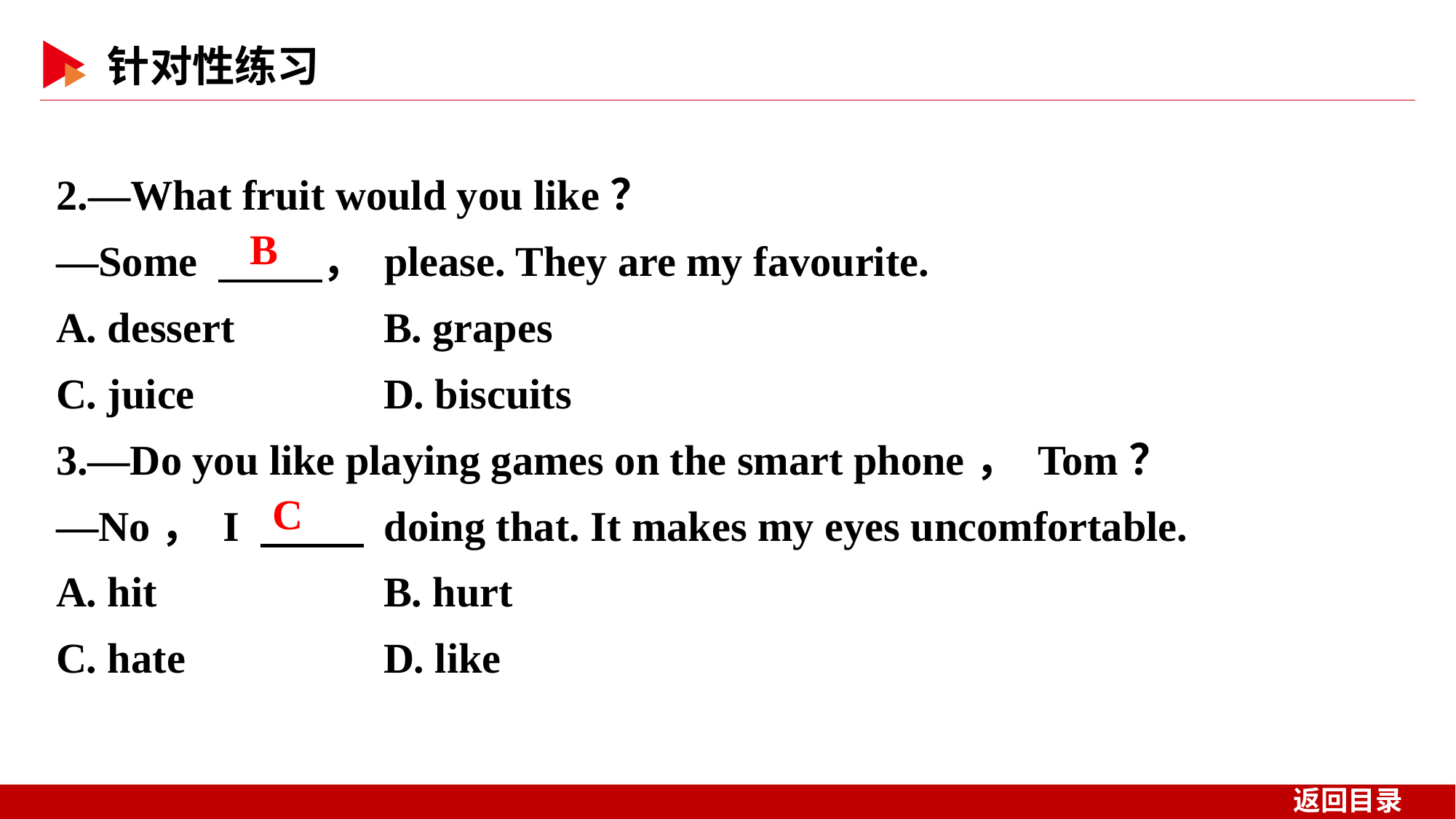

2.—What fruit would you like？
—Some 　  　， please. They are my favourite.
A. dessert　　   	B. grapes
C. juice　     	D. biscuits
3.—Do you like playing games on the smart phone， Tom？
—No， I 　  　 doing that. It makes my eyes uncomfortable.
A. hit                	B. hurt
C. hate          	D. like
B
C